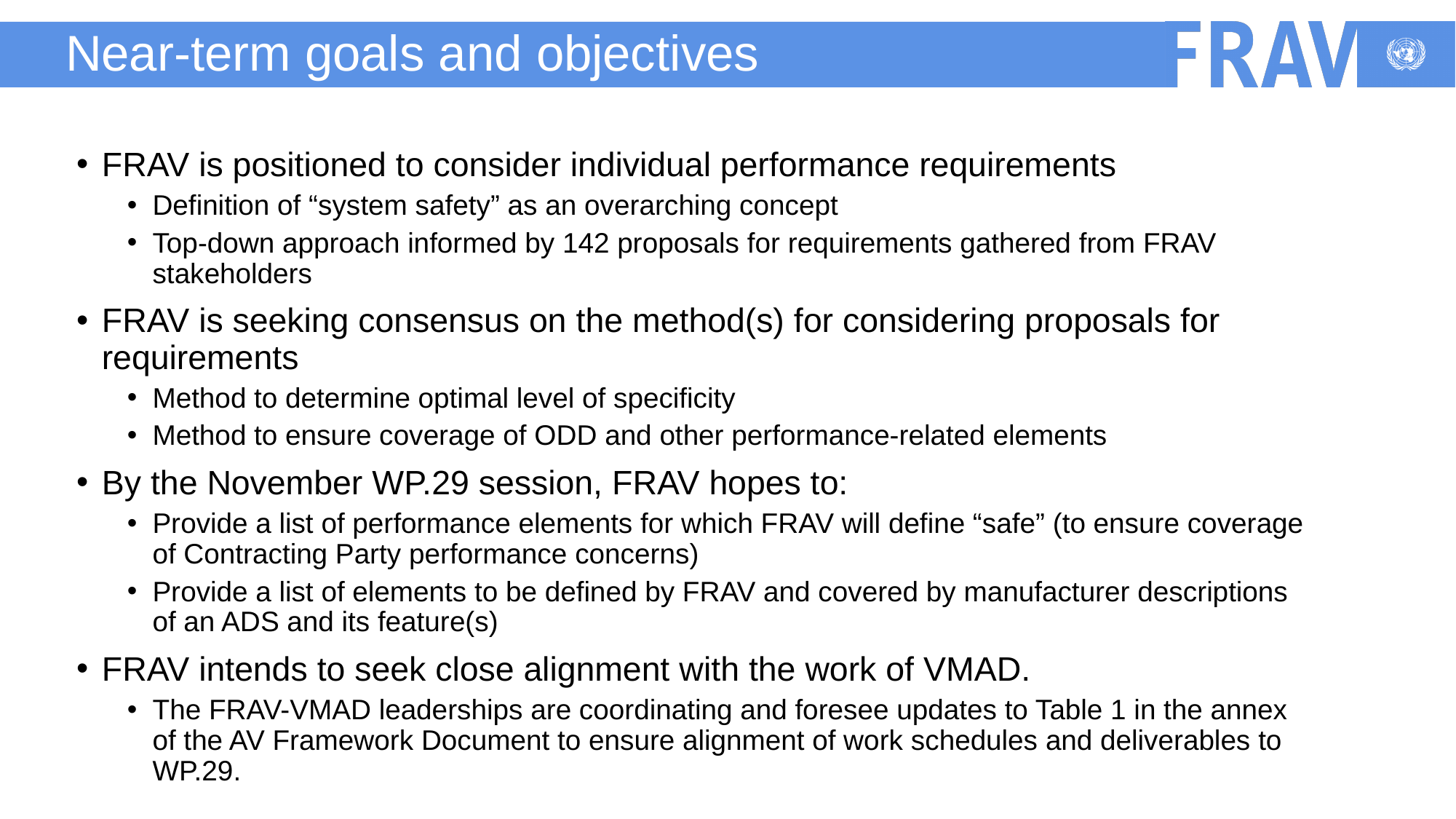

# Near-term goals and objectives
FRAV is positioned to consider individual performance requirements
Definition of “system safety” as an overarching concept
Top-down approach informed by 142 proposals for requirements gathered from FRAV stakeholders
FRAV is seeking consensus on the method(s) for considering proposals for requirements
Method to determine optimal level of specificity
Method to ensure coverage of ODD and other performance-related elements
By the November WP.29 session, FRAV hopes to:
Provide a list of performance elements for which FRAV will define “safe” (to ensure coverage of Contracting Party performance concerns)
Provide a list of elements to be defined by FRAV and covered by manufacturer descriptions of an ADS and its feature(s)
FRAV intends to seek close alignment with the work of VMAD.
The FRAV-VMAD leaderships are coordinating and foresee updates to Table 1 in the annex of the AV Framework Document to ensure alignment of work schedules and deliverables to WP.29.